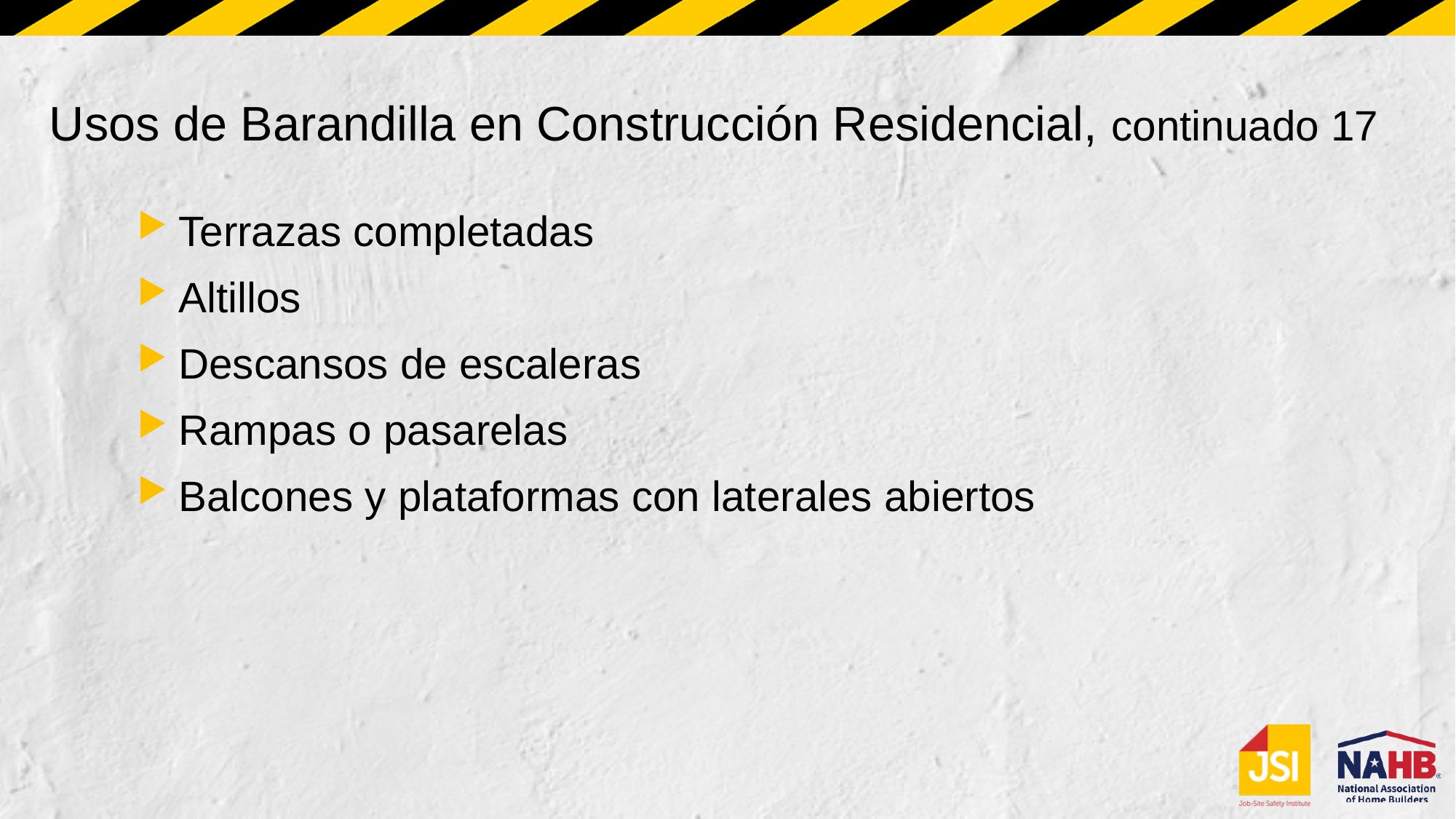

# Usos de Barandilla en Construcción Residencial, continuado 17
Terrazas completadas
Altillos
Descansos de escaleras
Rampas o pasarelas
Balcones y plataformas con laterales abiertos